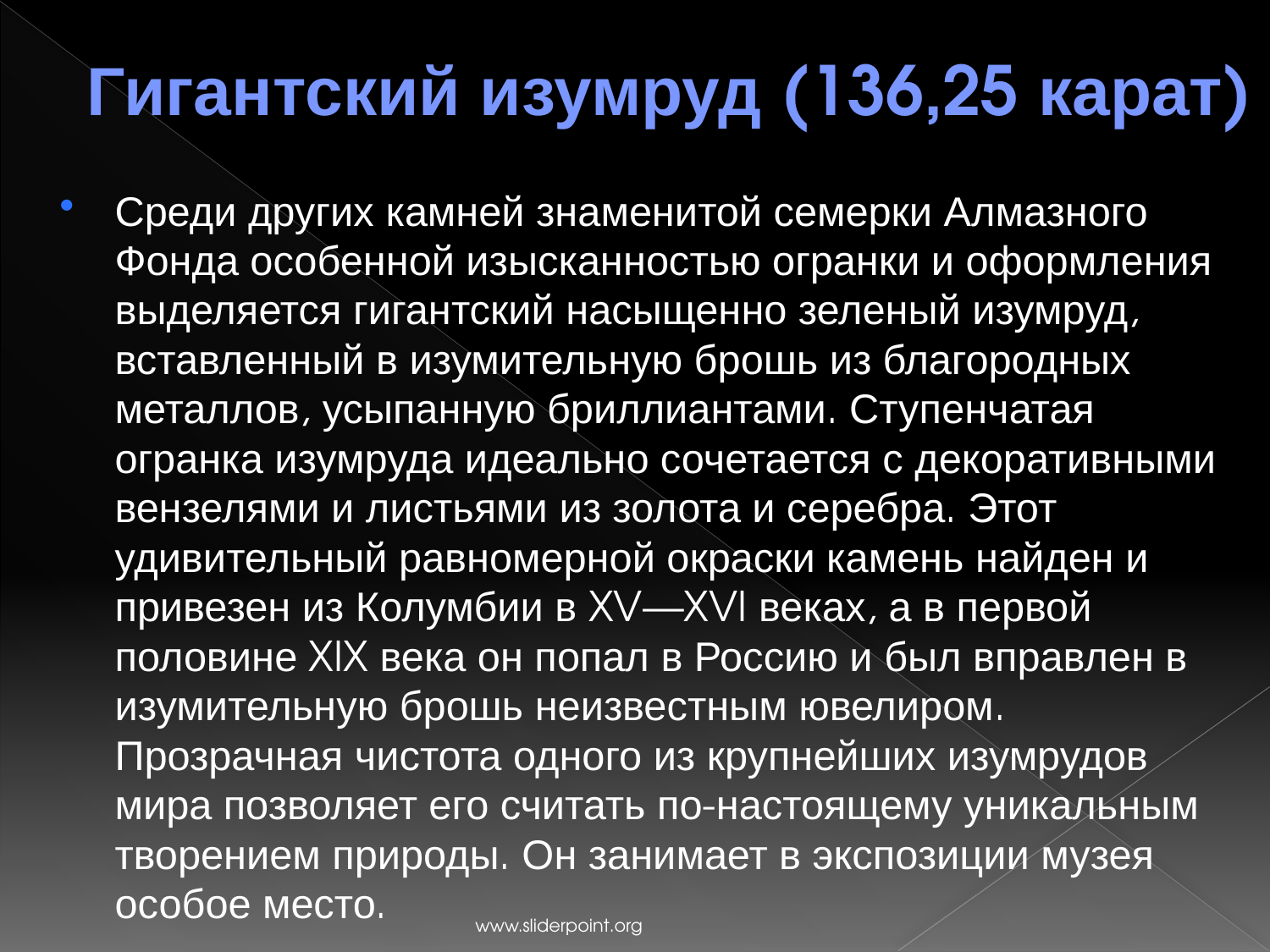

# Гигантский изумруд (136,25 карат)
Среди других камней знаменитой семерки Алмазного Фонда особенной изысканностью огранки и оформления выделяется гигантский насыщенно зеленый изумруд, вставленный в изумительную брошь из благородных металлов, усыпанную бриллиантами. Ступенчатая огранка изумруда идеально сочетается с декоративными вензелями и листьями из золота и серебра. Этот удивительный равномерной окраски камень найден и привезен из Колумбии в XV—XVI веках, а в первой половине XIX века он попал в Россию и был вправлен в изумительную брошь неизвестным ювелиром. Прозрачная чистота одного из крупнейших изумрудов мира позволяет его считать по-настоящему уникальным творением природы. Он занимает в экспозиции музея особое место.
www.sliderpoint.org